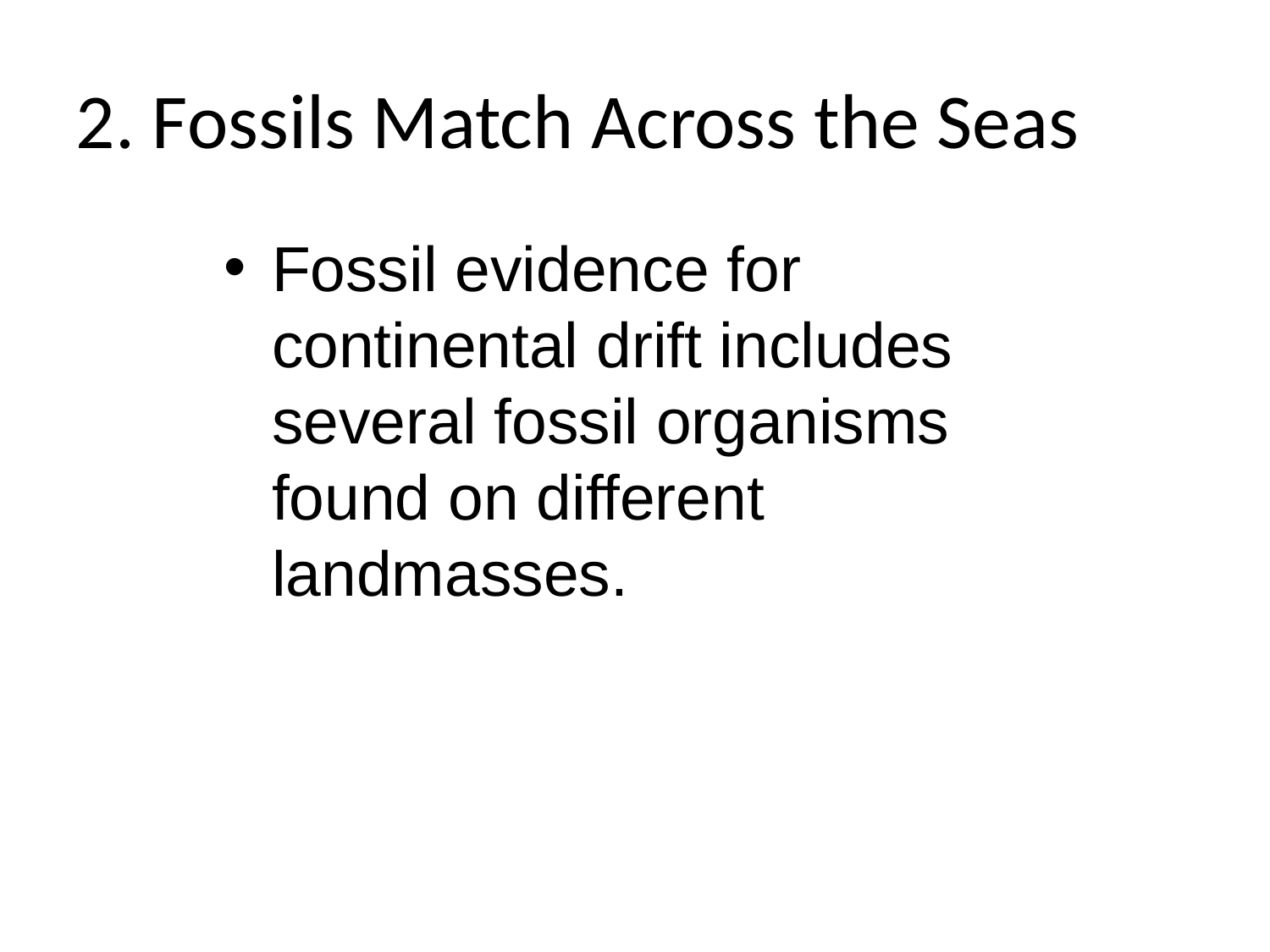

2. Fossils Match Across the Seas
Fossil evidence for continental drift includes several fossil organisms found on different landmasses.